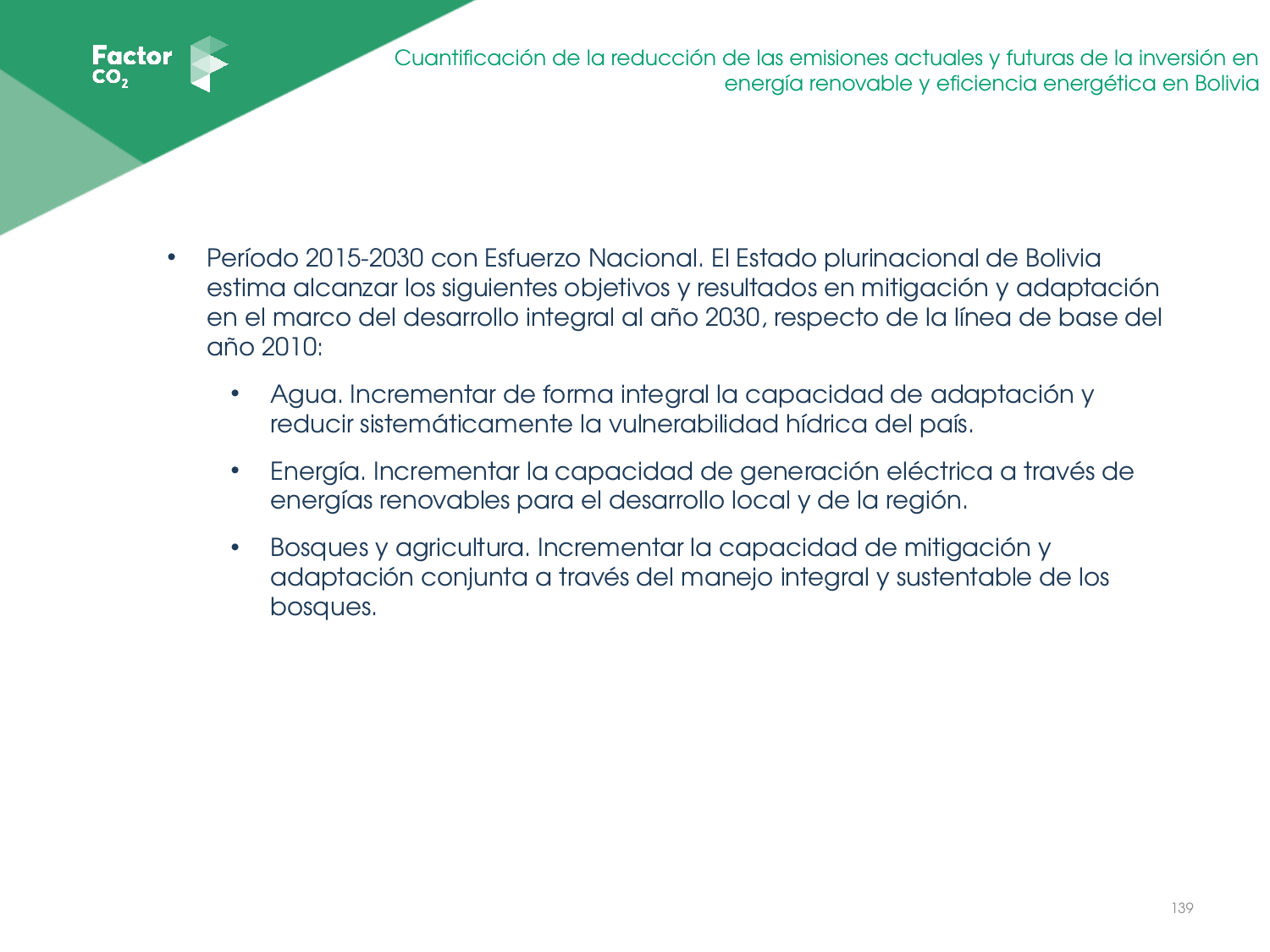

Período 2015-2030 con Esfuerzo Nacional. El Estado plurinacional de Bolivia estima alcanzar los siguientes objetivos y resultados en mitigación y adaptación en el marco del desarrollo integral al año 2030, respecto de la línea de base del año 2010:
Agua. Incrementar de forma integral la capacidad de adaptación y reducir sistemáticamente la vulnerabilidad hídrica del país.
Energía. Incrementar la capacidad de generación eléctrica a través de energías renovables para el desarrollo local y de la región.
Bosques y agricultura. Incrementar la capacidad de mitigación y adaptación conjunta a través del manejo integral y sustentable de los bosques.
139